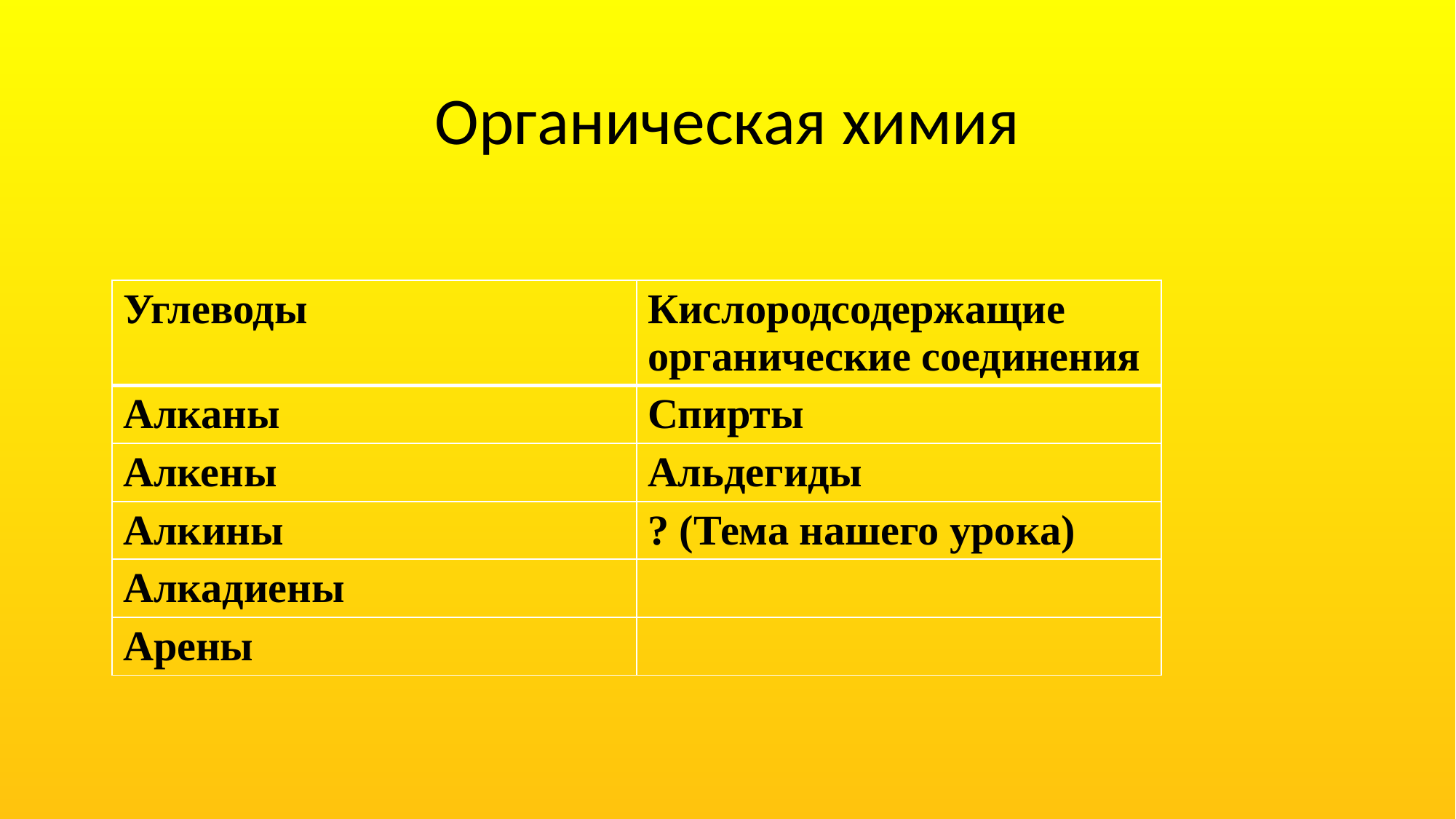

# Органическая химия

| Углеводы | Кислородсодержащие органические соединения |
| --- | --- |
| Алканы | Спирты |
| Алкены | Альдегиды |
| Алкины | ? (Тема нашего урока) |
| Алкадиены |  |
| Арены |  |